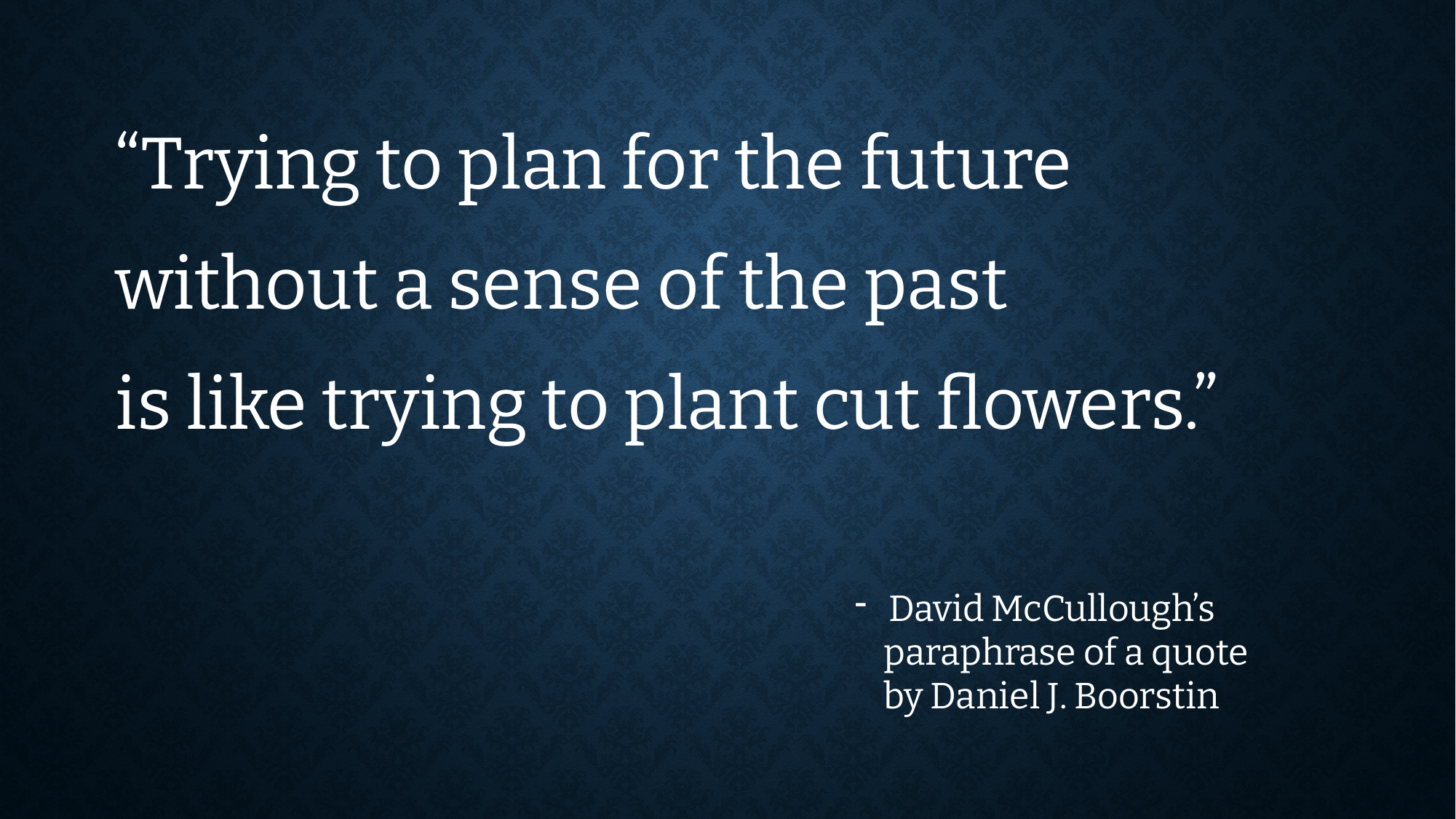

“Trying to plan for the future
without a sense of the past
is like trying to plant cut flowers.”

David McCullough’s
    paraphrase of a quote
    by Daniel J. Boorstin